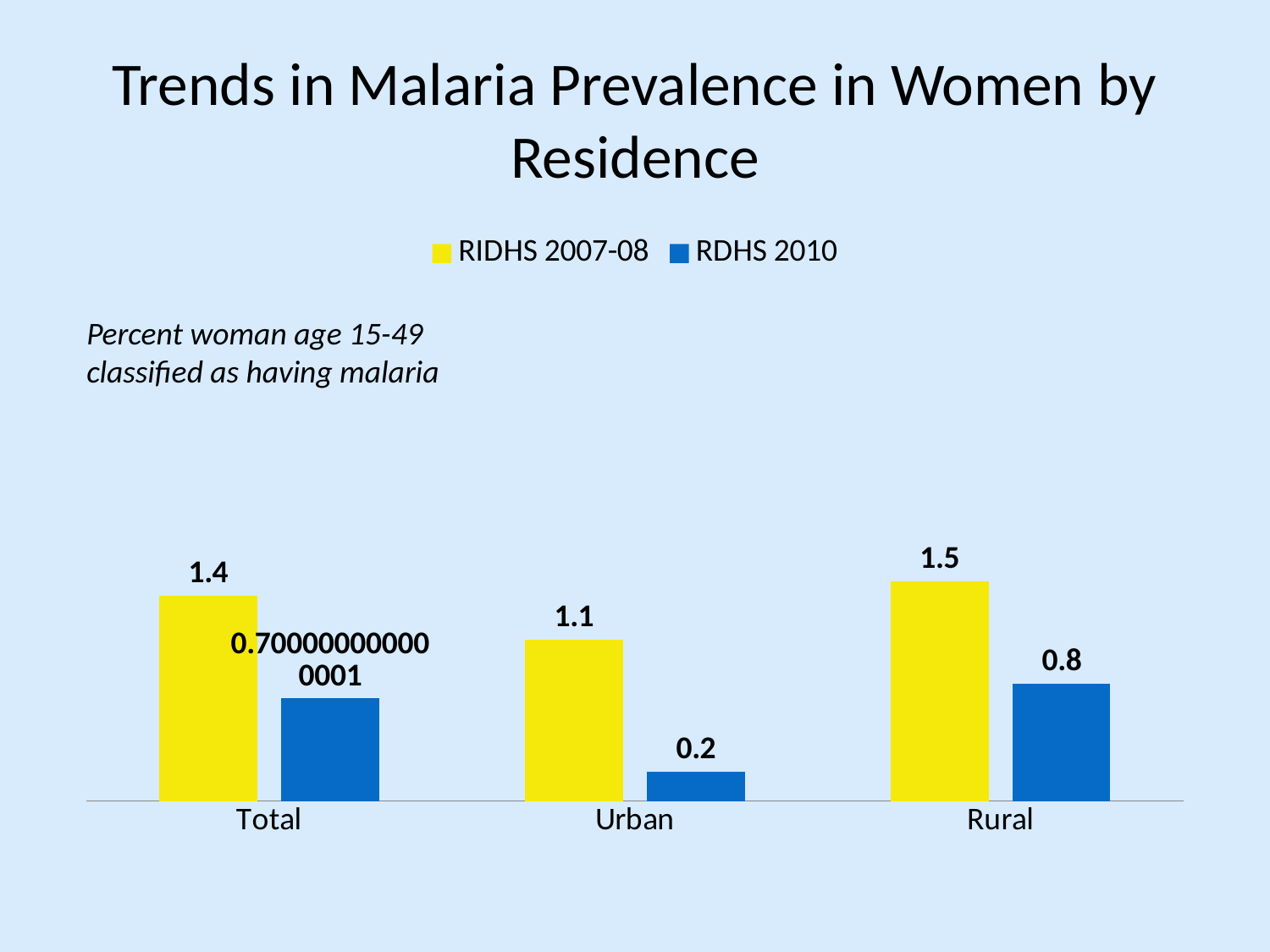

# Trends in Malaria Prevalence in Women by Residence

### Chart

| Category | RIDHS 2007-08 | RDHS 2010 |
|---|---|---|
| Total | 1.4 | 0.7000000000000006 |
| Urban | 1.1 | 0.2 |
| Rural | 1.5 | 0.8 |
Percent woman age 15-49 classified as having malaria